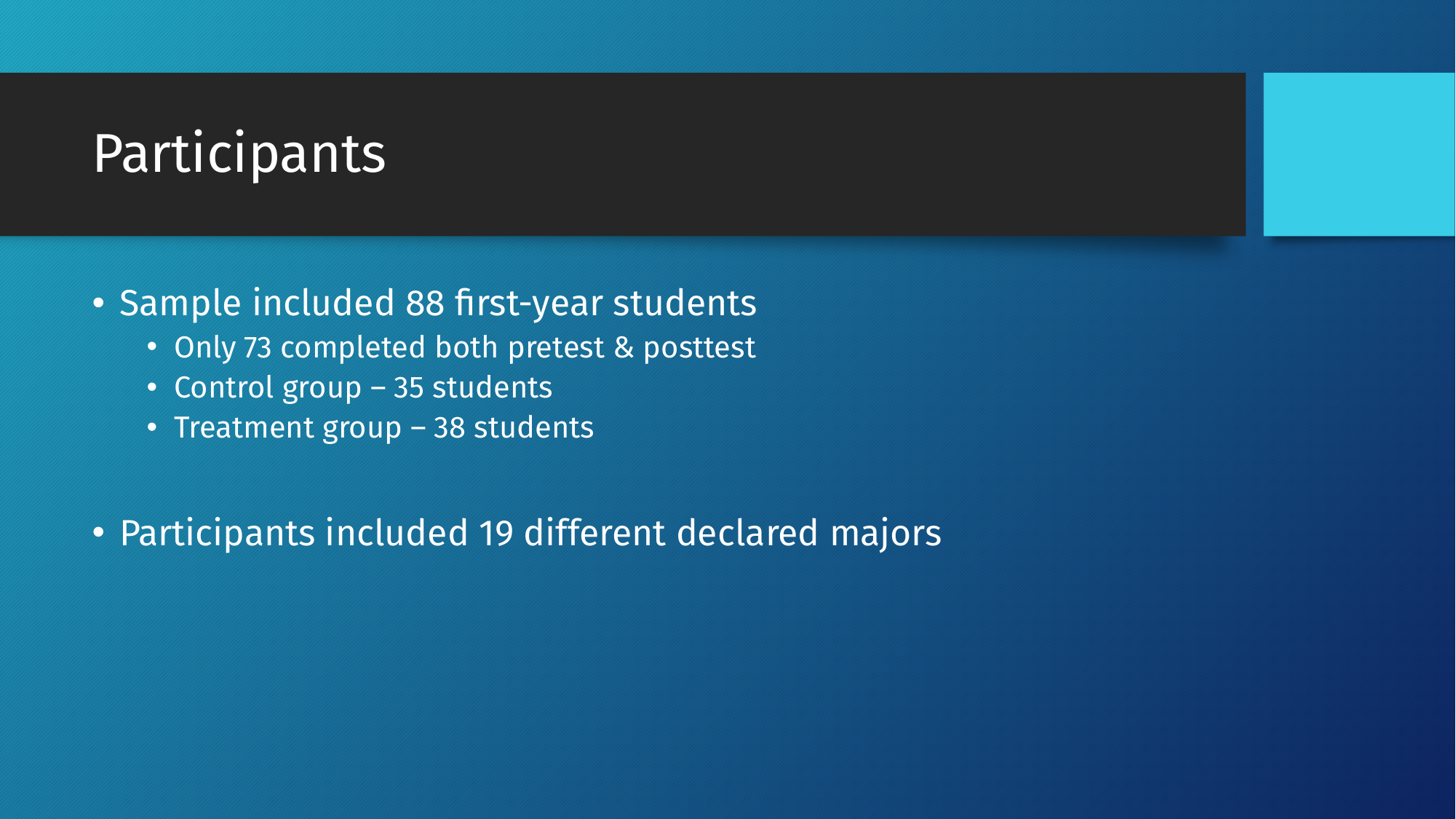

# Participants
Sample included 88 first-year students
Only 73 completed both pretest & posttest
Control group – 35 students
Treatment group – 38 students

Participants included 19 different declared majors